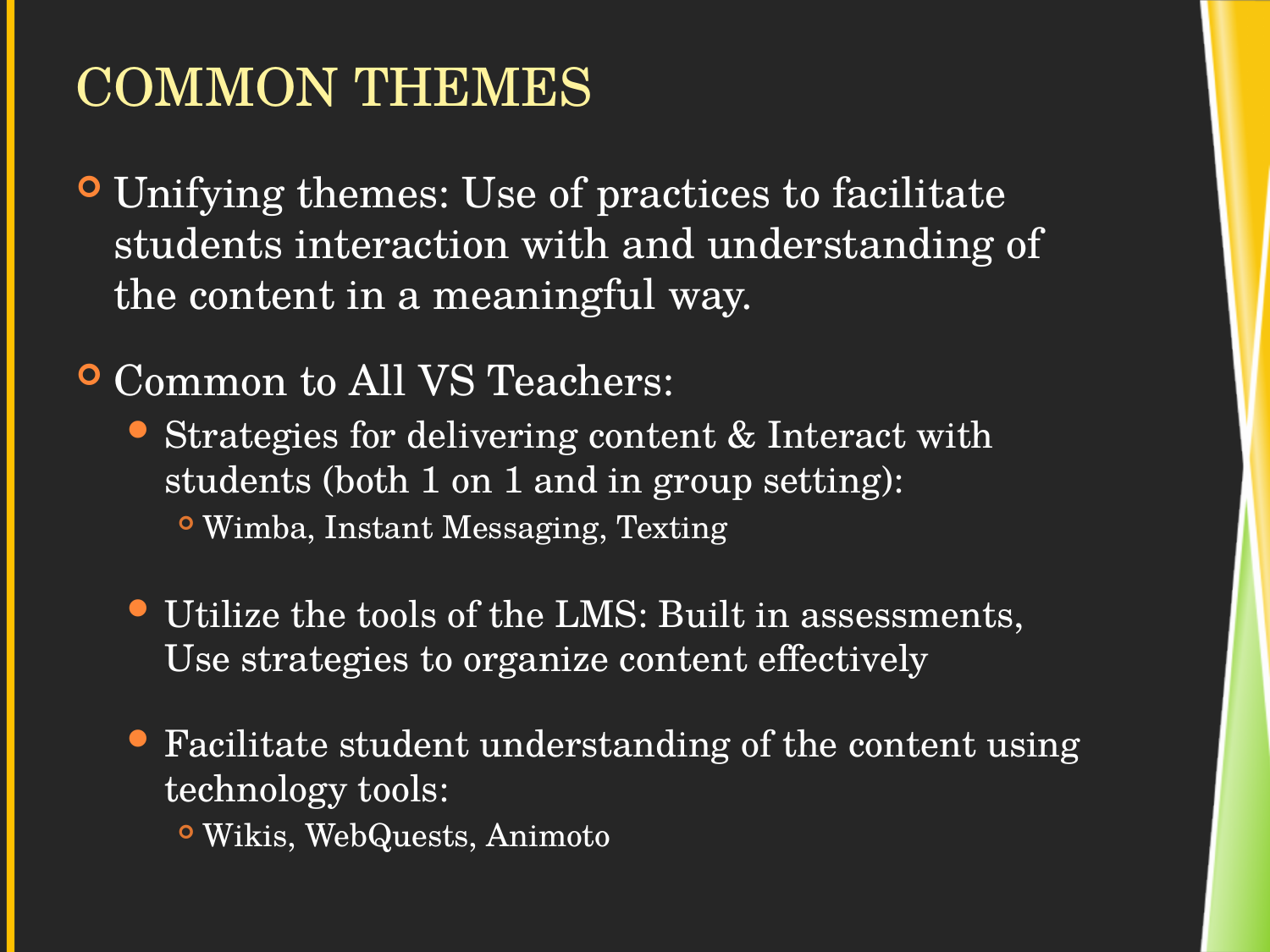

# Common themes
Unifying themes: Use of practices to facilitate students interaction with and understanding of the content in a meaningful way.
Common to All VS Teachers:
Strategies for delivering content & Interact with students (both 1 on 1 and in group setting):
Wimba, Instant Messaging, Texting
Utilize the tools of the LMS: Built in assessments, Use strategies to organize content effectively
Facilitate student understanding of the content using technology tools:
Wikis, WebQuests, Animoto